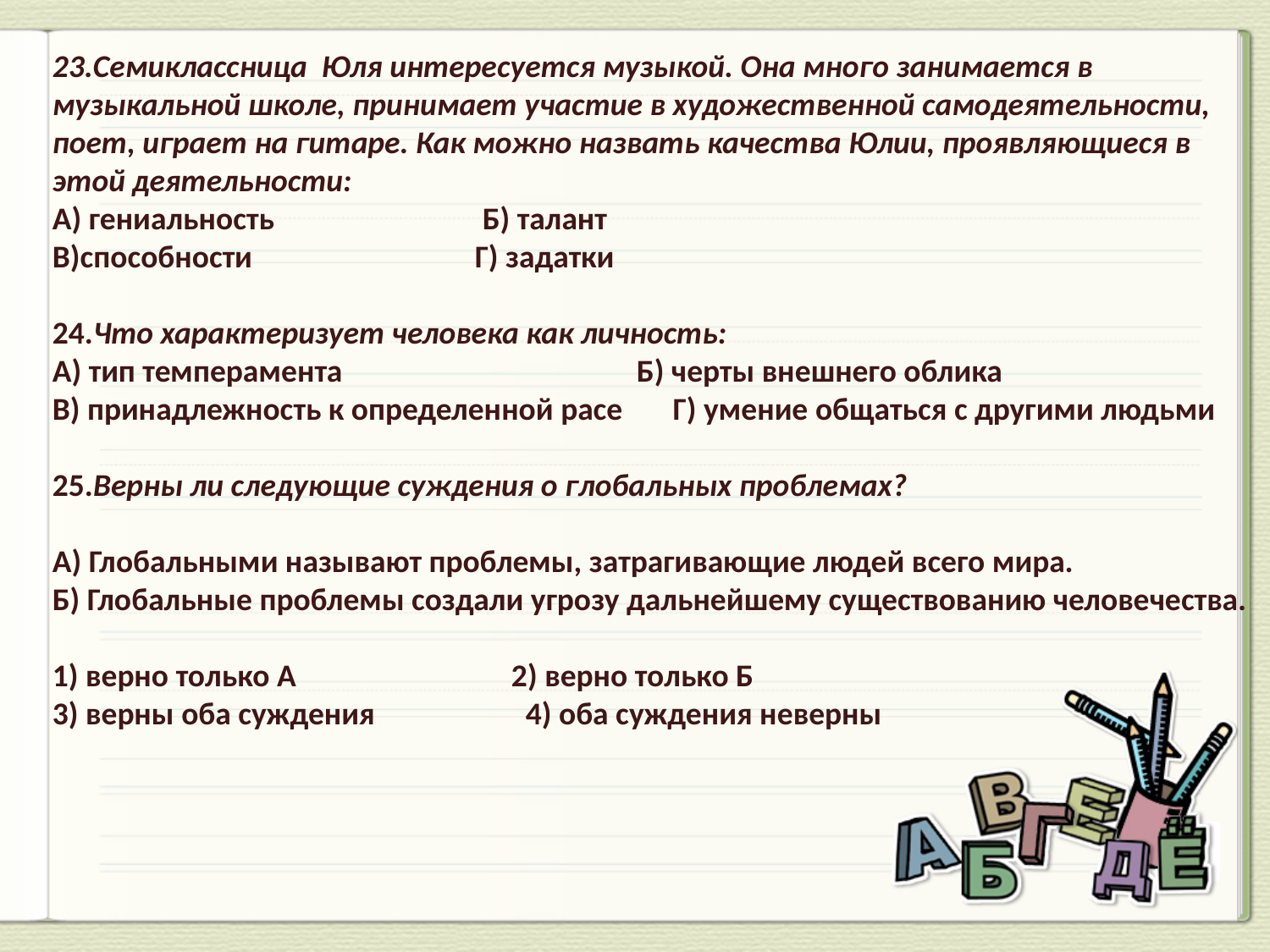

# 23.Семиклассница  Юля интересуется музыкой. Она много занимается в музыкальной школе, принимает участие в художественной самодеятельности, поет, играет на гитаре. Как можно назвать качества Юлии, проявляющиеся в этой деятельности: А) гениальность                             Б) талант В)способности                               Г) задатки   24.Что характеризует человека как личность: А) тип темперамента                                         Б) черты внешнего облика В) принадлежность к определенной расе       Г) умение общаться с другими людьми   25.Верны ли следующие суждения о глобальных проблемах?   А) Глобальными называют проблемы, затрагивающие людей всего мира. Б) Глобальные проблемы создали угрозу дальнейшему существованию человечества.   1) верно только А                              2) верно только Б 3) верны оба суждения                     4) оба суждения неверны